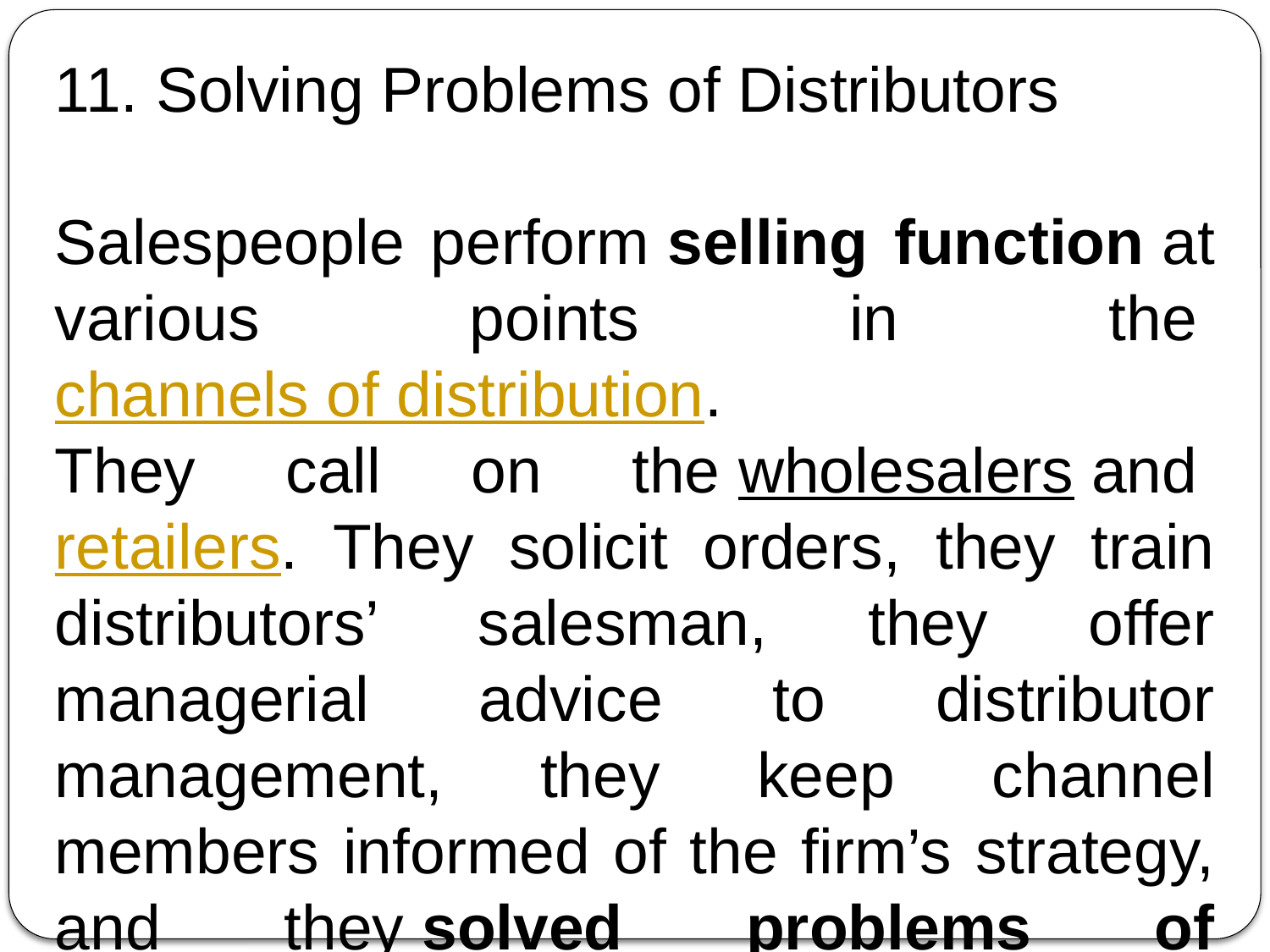

11. Solving Problems of Distributors

Salespeople perform selling function at various points in the channels of distribution.
They call on the wholesalers and retailers. They solicit orders, they train distributors’ salesman, they offer managerial advice to distributor management, they keep channel members informed of the firm’s strategy, and they solved problems of distributors.